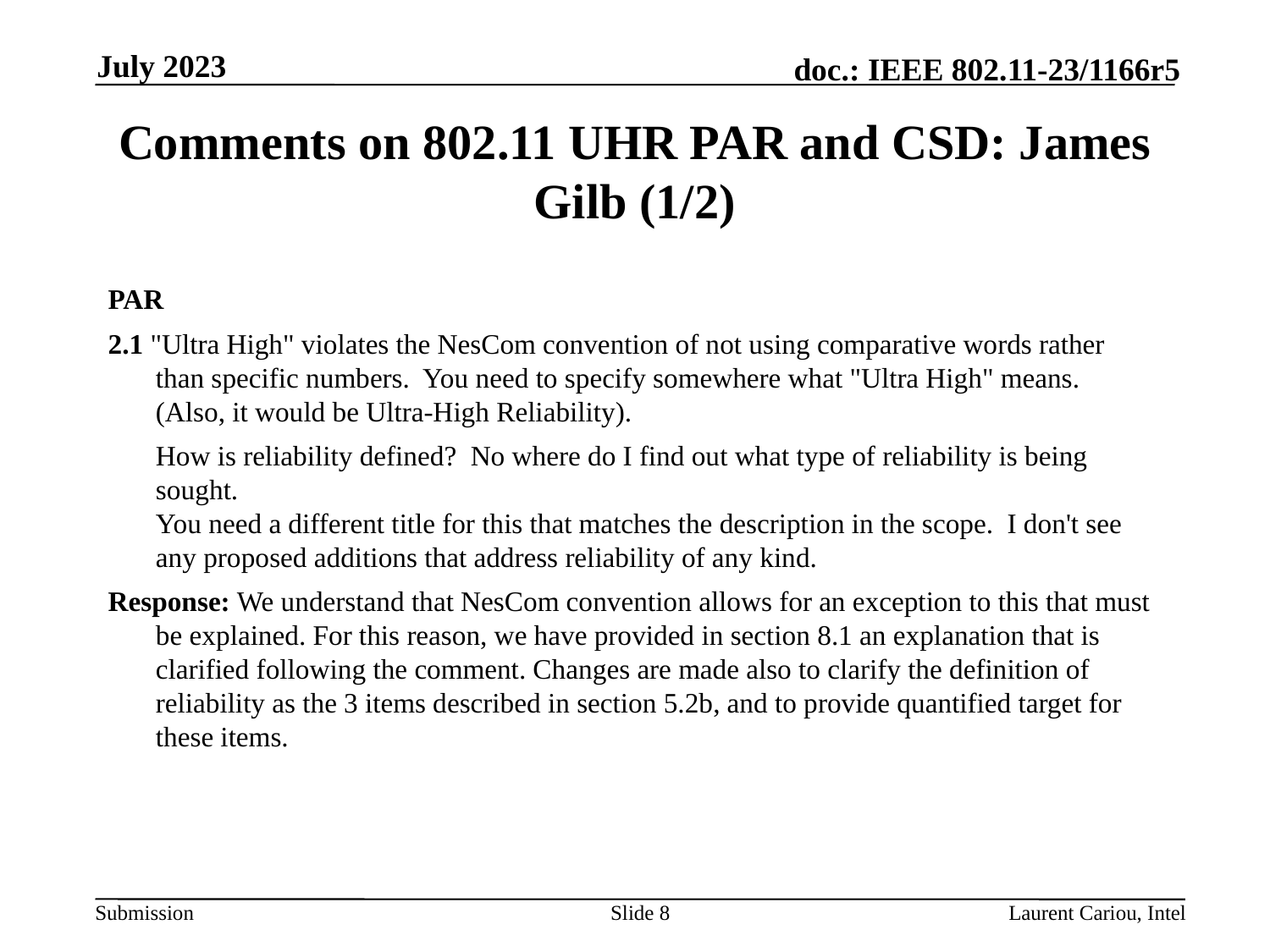

July 2023
# Comments on 802.11 UHR PAR and CSD: James Gilb (1/2)
PAR
2.1 "Ultra High" violates the NesCom convention of not using comparative words rather than specific numbers.  You need to specify somewhere what "Ultra High" means.  (Also, it would be Ultra-High Reliability).
	How is reliability defined?  No where do I find out what type of reliability is being sought.
You need a different title for this that matches the description in the scope.  I don't see any proposed additions that address reliability of any kind.
Response: We understand that NesCom convention allows for an exception to this that must be explained. For this reason, we have provided in section 8.1 an explanation that is clarified following the comment. Changes are made also to clarify the definition of reliability as the 3 items described in section 5.2b, and to provide quantified target for these items.
Slide 8
Laurent Cariou, Intel